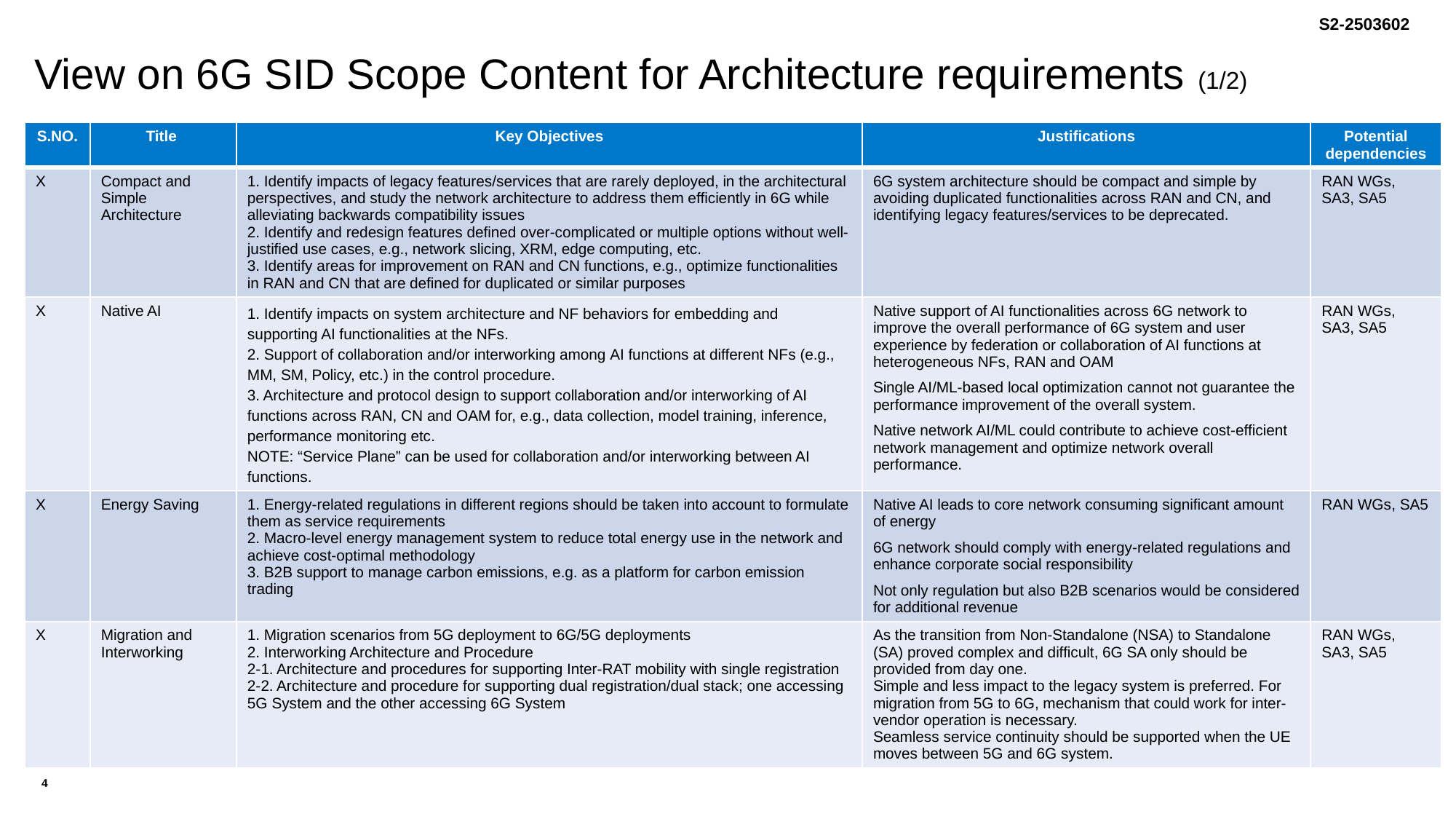

S2-2503602
View on 6G SID Scope Content for Architecture requirements (1/2)
| S.NO. | Title | Key Objectives | Justifications | Potential dependencies |
| --- | --- | --- | --- | --- |
| X | Compact and Simple Architecture | 1. Identify impacts of legacy features/services that are rarely deployed, in the architectural perspectives, and study the network architecture to address them efficiently in 6G while alleviating backwards compatibility issues 2. Identify and redesign features defined over-complicated or multiple options without well-justified use cases, e.g., network slicing, XRM, edge computing, etc. 3. Identify areas for improvement on RAN and CN functions, e.g., optimize functionalities in RAN and CN that are defined for duplicated or similar purposes | 6G system architecture should be compact and simple by avoiding duplicated functionalities across RAN and CN, and identifying legacy features/services to be deprecated. | RAN WGs, SA3, SA5 |
| X | Native AI | 1. Identify impacts on system architecture and NF behaviors for embedding and supporting AI functionalities at the NFs. 2. Support of collaboration and/or interworking among AI functions at different NFs (e.g., MM, SM, Policy, etc.) in the control procedure. 3. Architecture and protocol design to support collaboration and/or interworking of AI functions across RAN, CN and OAM for, e.g., data collection, model training, inference, performance monitoring etc. NOTE: “Service Plane” can be used for collaboration and/or interworking between AI functions. | Native support of AI functionalities across 6G network to improve the overall performance of 6G system and user experience by federation or collaboration of AI functions at heterogeneous NFs, RAN and OAM Single AI/ML-based local optimization cannot not guarantee the performance improvement of the overall system. Native network AI/ML could contribute to achieve cost-efficient network management and optimize network overall performance. | RAN WGs, SA3, SA5 |
| X | Energy Saving | 1. Energy-related regulations in different regions should be taken into account to formulate them as service requirements 2. Macro-level energy management system to reduce total energy use in the network and achieve cost-optimal methodology 3. B2B support to manage carbon emissions, e.g. as a platform for carbon emission trading | Native AI leads to core network consuming significant amount of energy 6G network should comply with energy-related regulations and enhance corporate social responsibility Not only regulation but also B2B scenarios would be considered for additional revenue | RAN WGs, SA5 |
| X | Migration and Interworking | 1. Migration scenarios from 5G deployment to 6G/5G deployments 2. Interworking Architecture and Procedure 2-1. Architecture and procedures for supporting Inter-RAT mobility with single registration 2-2. Architecture and procedure for supporting dual registration/dual stack; one accessing 5G System and the other accessing 6G System | As the transition from Non-Standalone (NSA) to Standalone (SA) proved complex and difficult, 6G SA only should be provided from day one. Simple and less impact to the legacy system is preferred. For migration from 5G to 6G, mechanism that could work for inter-vendor operation is necessary. Seamless service continuity should be supported when the UE moves between 5G and 6G system. | RAN WGs, SA3, SA5 |